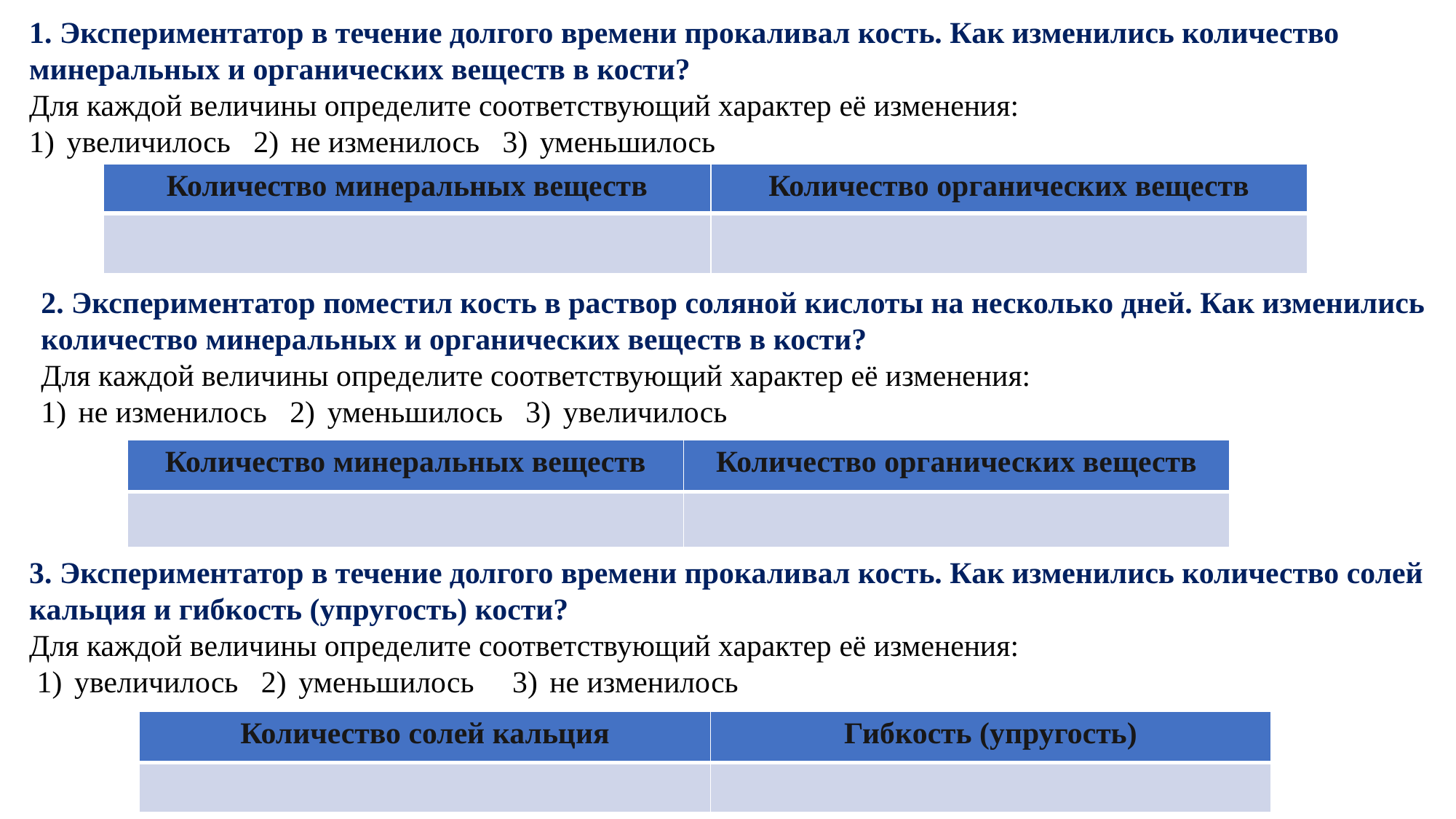

1. Экспериментатор в течение долгого времени прокаливал кость. Как изменились количество минеральных и органических веществ в кости?
Для каждой величины определите соответствующий характер её изменения:
1)  увеличилось   2)  не изменилось   3)  уменьшилось
| Количество минеральных веществ | Количество органических веществ |
| --- | --- |
|  |  |
2. Экспериментатор поместил кость в раствор соляной кислоты на несколько дней. Как изменились количество минеральных и органических веществ в кости?
Для каждой величины определите соответствующий характер её изменения:
1)  не изменилось   2)  уменьшилось   3)  увеличилось
| Количество минеральных веществ | Количество органических веществ |
| --- | --- |
|  |  |
3. Экспериментатор в течение долгого времени прокаливал кость. Как изменились количество солей кальция и гибкость (упругость) кости?
Для каждой величины определите соответствующий характер её изменения:
 1)  увеличилось   2)  уменьшилось     3)  не изменилось
| Количество солей кальция | Гибкость (упругость) |
| --- | --- |
|  |  |